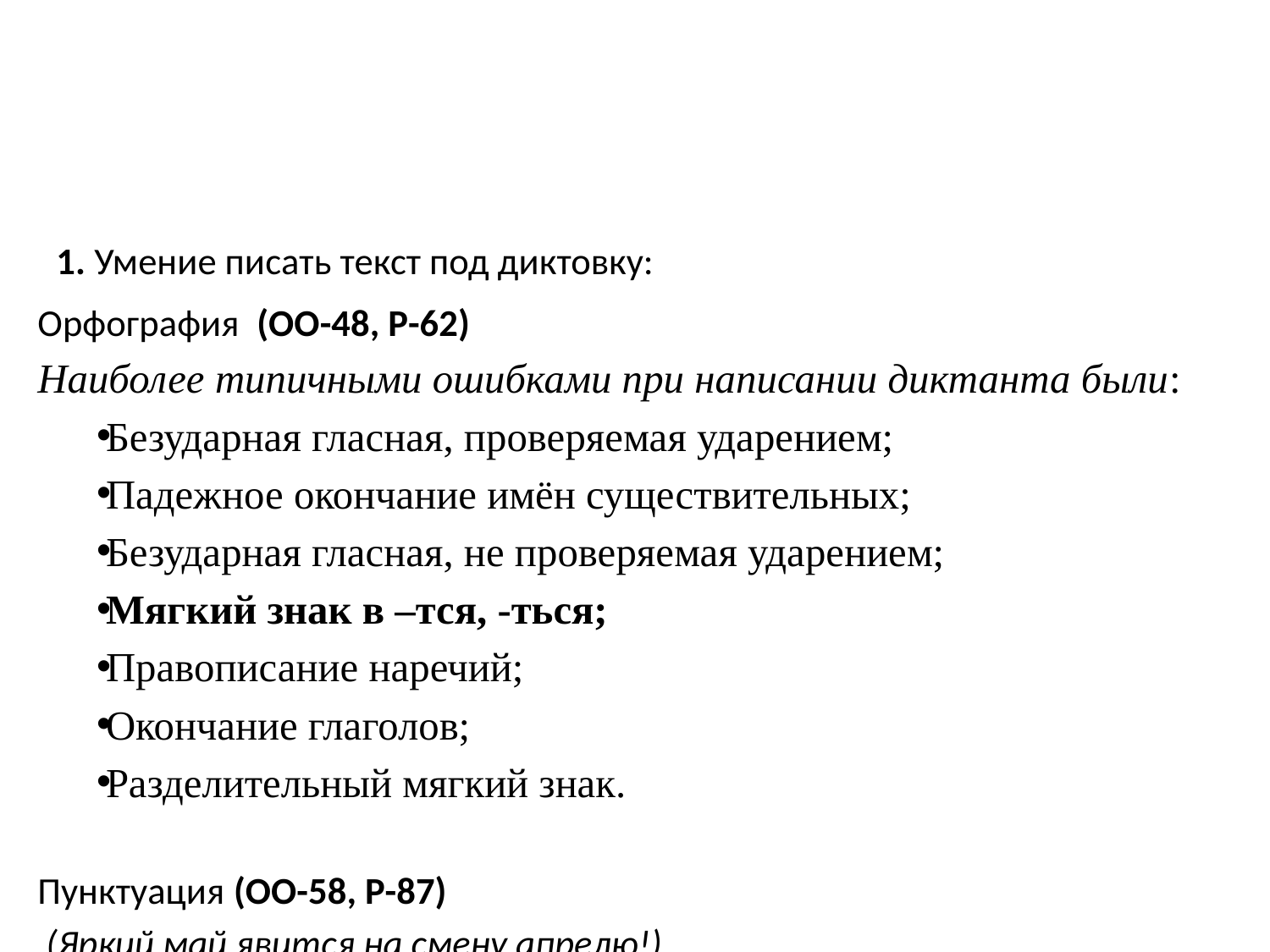

1. Умение писать текст под диктовку:
Орфография  (ОО-48, Р-62)
Наиболее типичными ошибками при написании диктанта были:
Безударная гласная, проверяемая ударением;
Падежное окончание имён существительных;
Безударная гласная, не проверяемая ударением;
Мягкий знак в –тся, -ться;
Правописание наречий;
Окончание глаголов;
Разделительный мягкий знак.

Пунктуация (ОО-58, Р-87)
 (Яркий май явится на смену апрелю!)

#